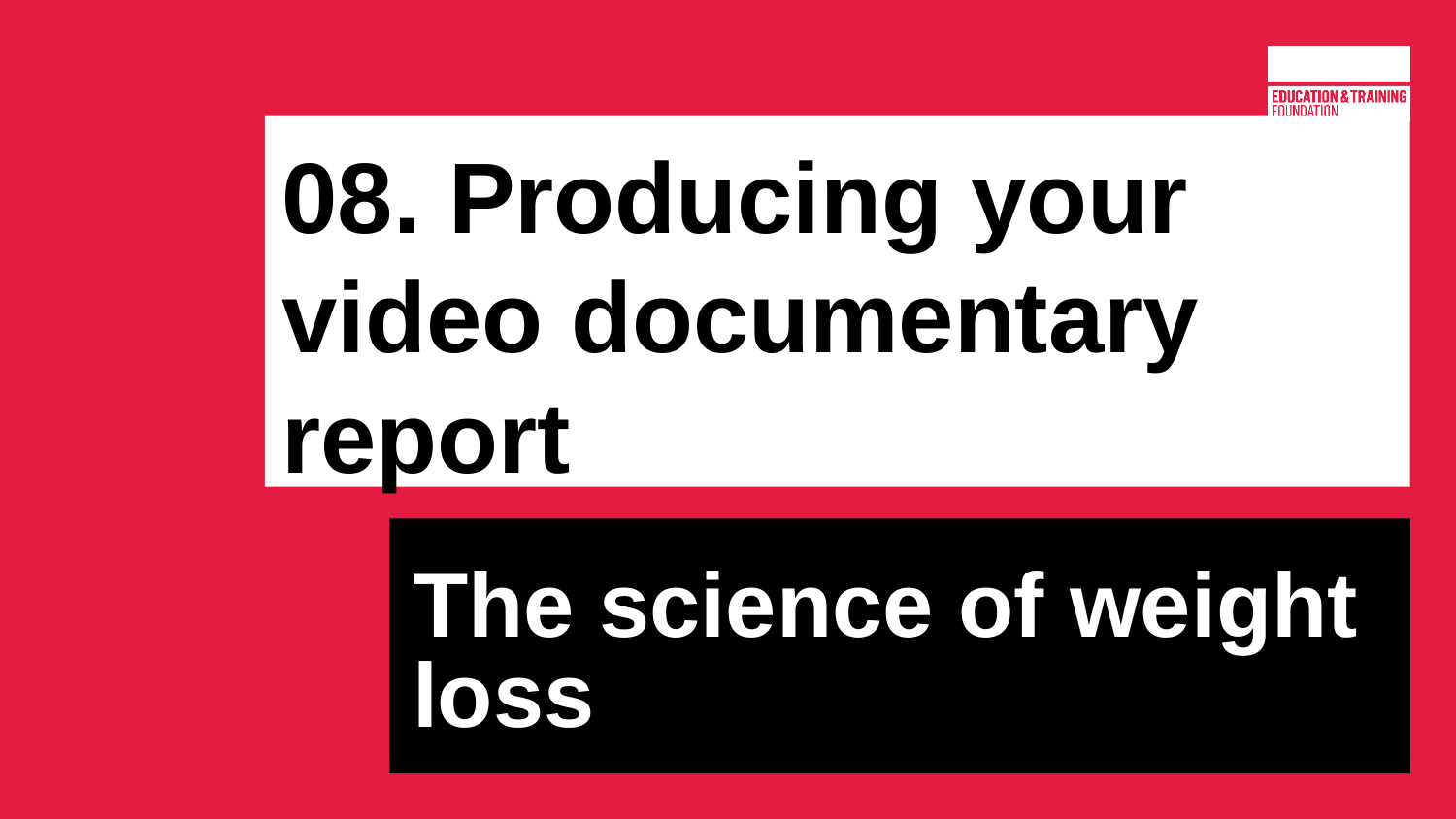

# 08. Producing your video documentary report
The science of weight loss